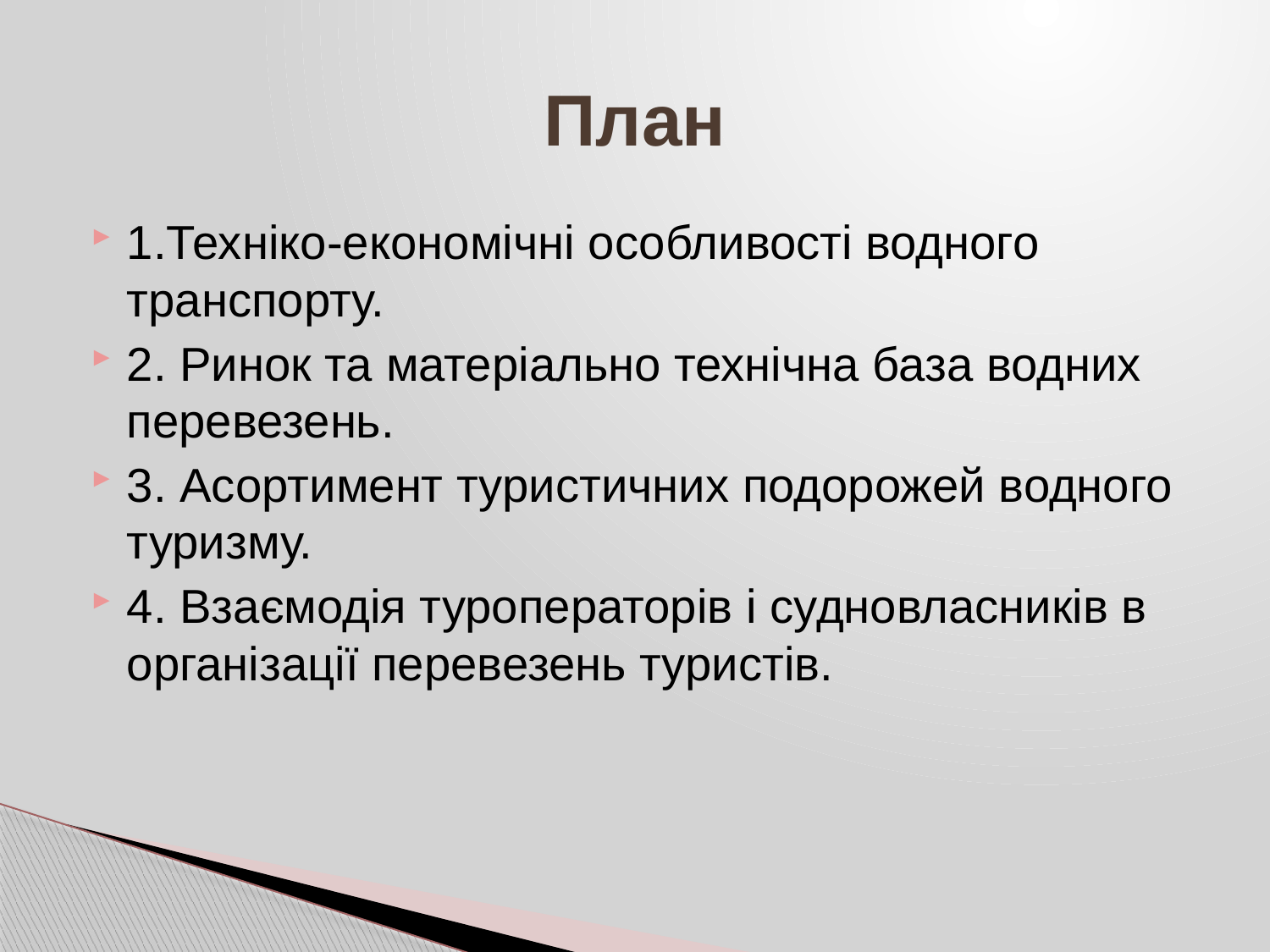

# План
1.Техніко-економічні особливості водного транспорту.
2. Ринок та матеріально технічна база водних перевезень.
3. Асортимент туристичних подорожей водного туризму.
4. Взаємодія туроператорів і судновласників в організації перевезень туристів.